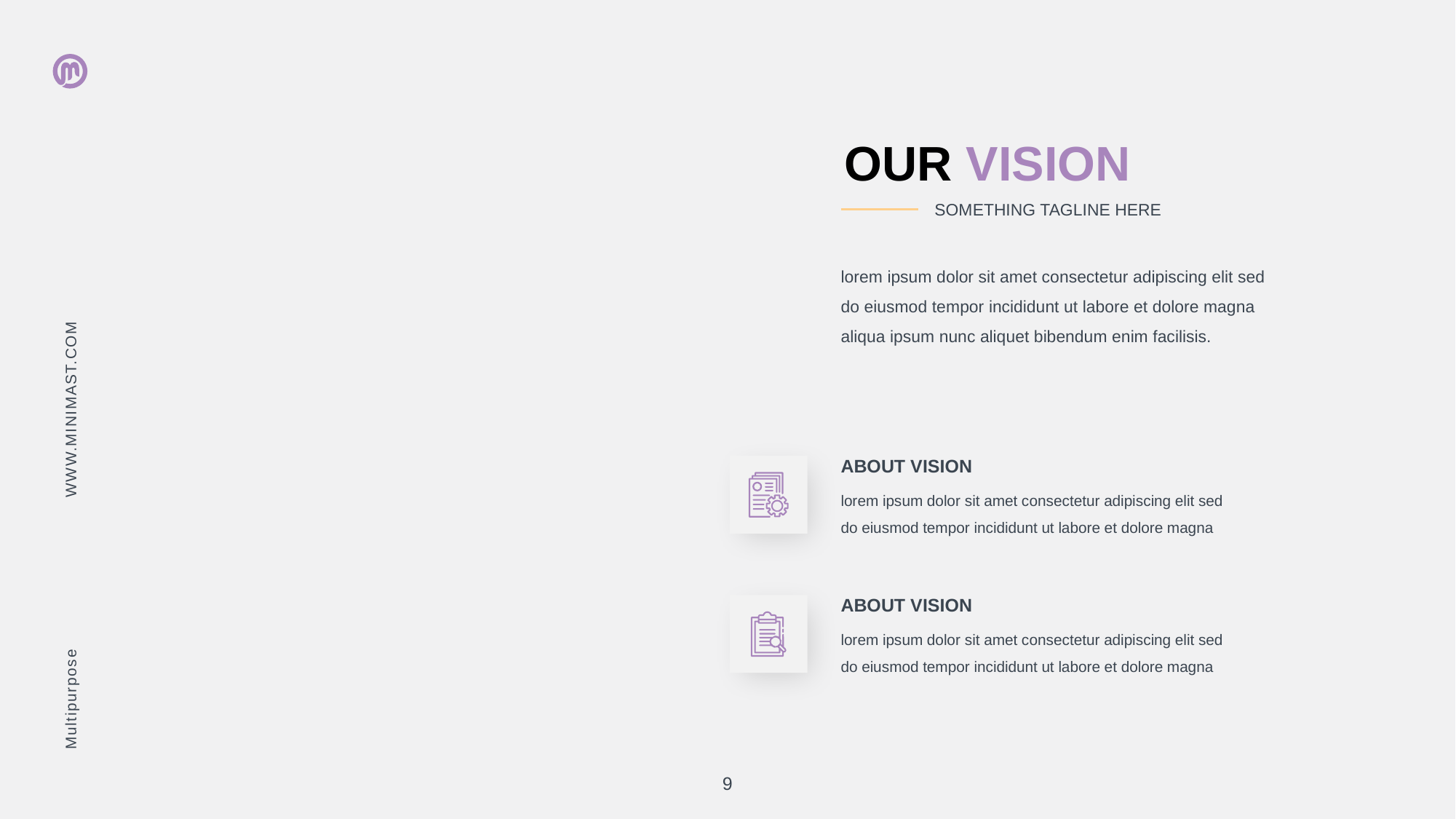

WWW.MINIMAST.COM
Multipurpose

OUR VISION
SOMETHING TAGLINE HERE
lorem ipsum dolor sit amet consectetur adipiscing elit sed do eiusmod tempor incididunt ut labore et dolore magna aliqua ipsum nunc aliquet bibendum enim facilisis.
ABOUT VISION
lorem ipsum dolor sit amet consectetur adipiscing elit sed do eiusmod tempor incididunt ut labore et dolore magna

ABOUT VISION
lorem ipsum dolor sit amet consectetur adipiscing elit sed do eiusmod tempor incididunt ut labore et dolore magna